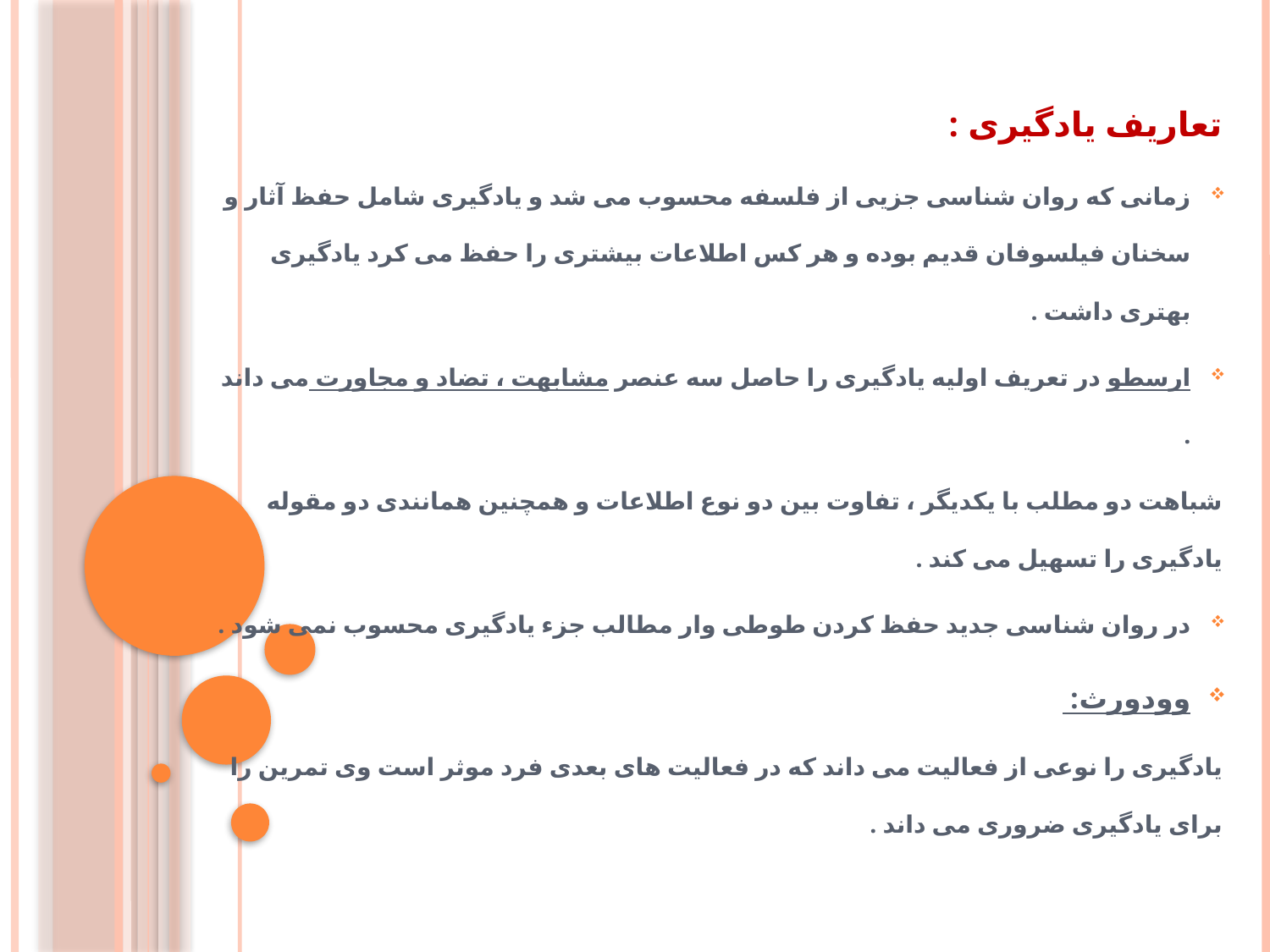

#
تعاریف یادگیری :
زمانی که روان شناسی جزیی از فلسفه محسوب می شد و یادگیری شامل حفظ آثار و سخنان فیلسوفان قدیم بوده و هر کس اطلاعات بیشتری را حفظ می کرد یادگیری بهتری داشت .
ارسطو در تعریف اولیه یادگیری را حاصل سه عنصر مشابهت ، تضاد و مجاورت می داند .
شباهت دو مطلب با یکدیگر ، تفاوت بین دو نوع اطلاعات و همچنین همانندی دو مقوله یادگیری را تسهیل می کند .
در روان شناسی جدید حفظ کردن طوطی وار مطالب جزء یادگیری محسوب نمی شود .
وودورث:
یادگیری را نوعی از فعالیت می داند که در فعالیت های بعدی فرد موثر است وی تمرین را برای یادگیری ضروری می داند .